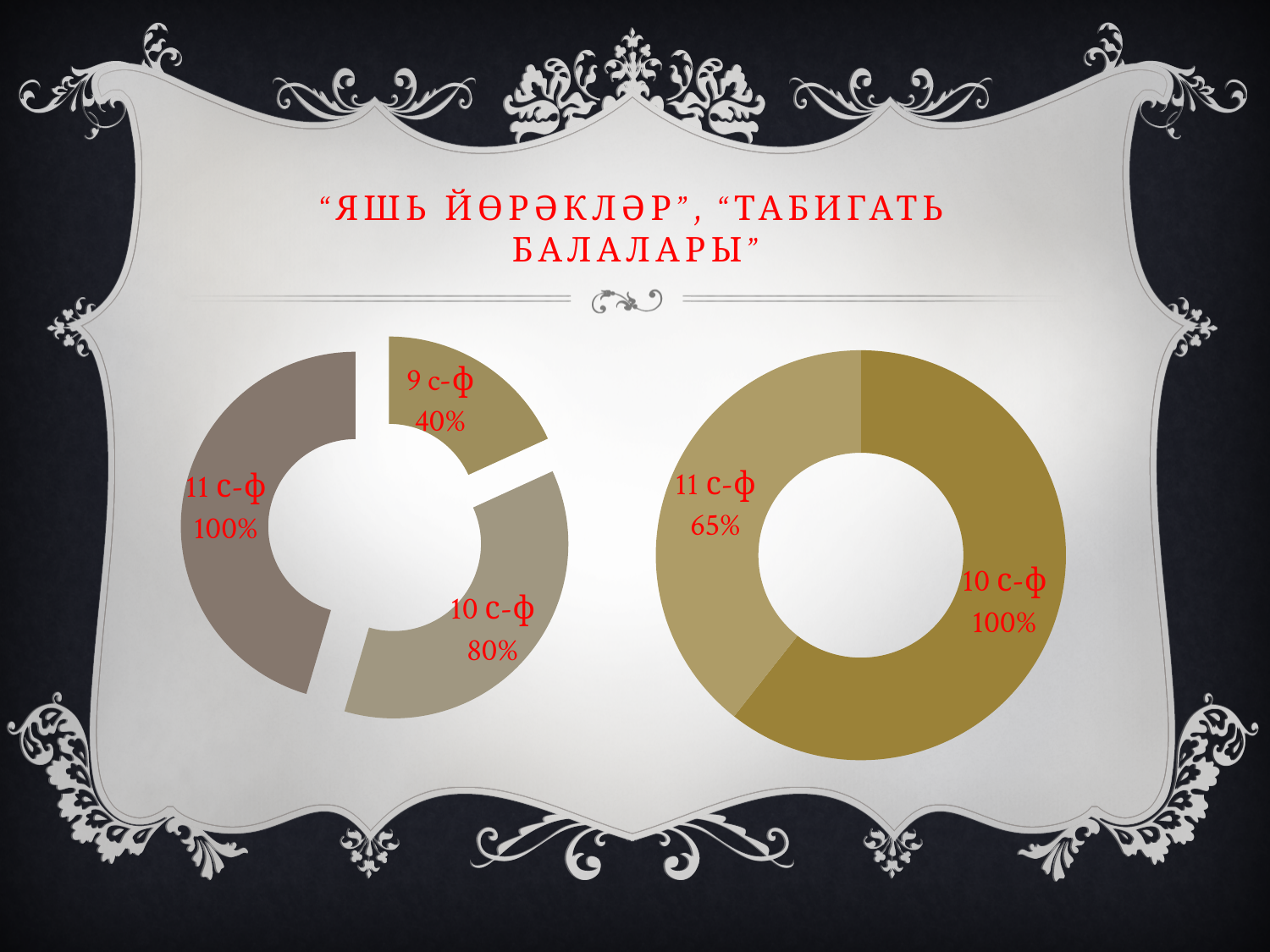

# “Яшь йөрәкләр”, “Табигать балалары”

### Chart

| Category | Продажи |
|---|---|
| 9 c-ф | 0.4 |
| 10 с-ф | 0.8 |
| 11 с-ф | 1.0 |

### Chart

| Category | Столбец1 |
|---|---|
| 9 с-ф | 0.0 |
| 10 с-ф | 1.0 |
| 11 с-ф | 0.65 |